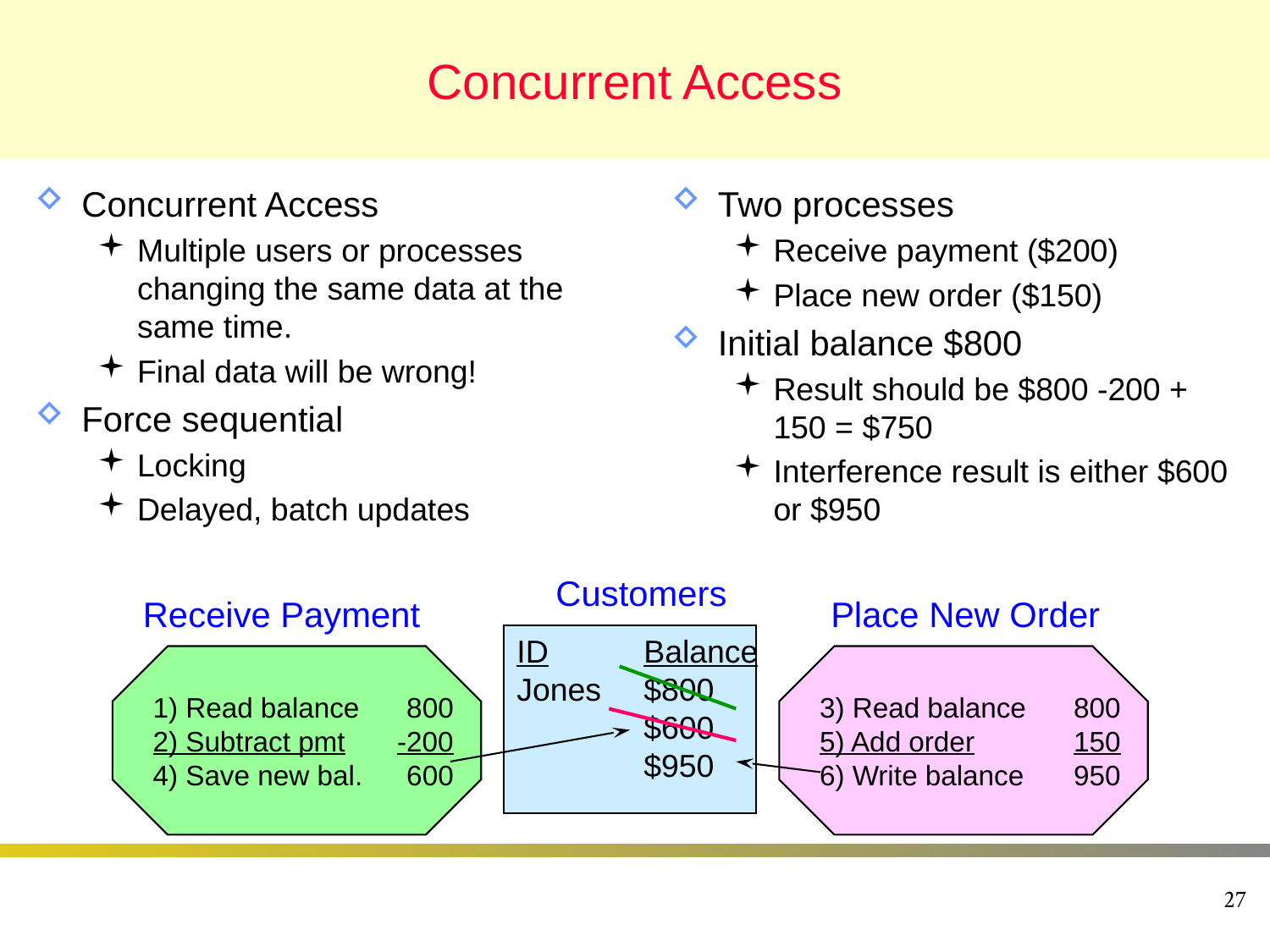

# Concurrent Access
Concurrent Access
Multiple users or processes changing the same data at the same time.
Final data will be wrong!
Force sequential
Locking
Delayed, batch updates
Two processes
Receive payment ($200)
Place new order ($150)
Initial balance $800
Result should be $800 -200 + 150 = $750
Interference result is either $600 or $950
Customers
Receive Payment
Place New Order
ID	Balance
Jones	$800
	$600
	$950
1) Read balance	800
2) Subtract pmt	-200
4) Save new bal.	600
3) Read balance	800
5) Add order	150
6) Write balance	950

27